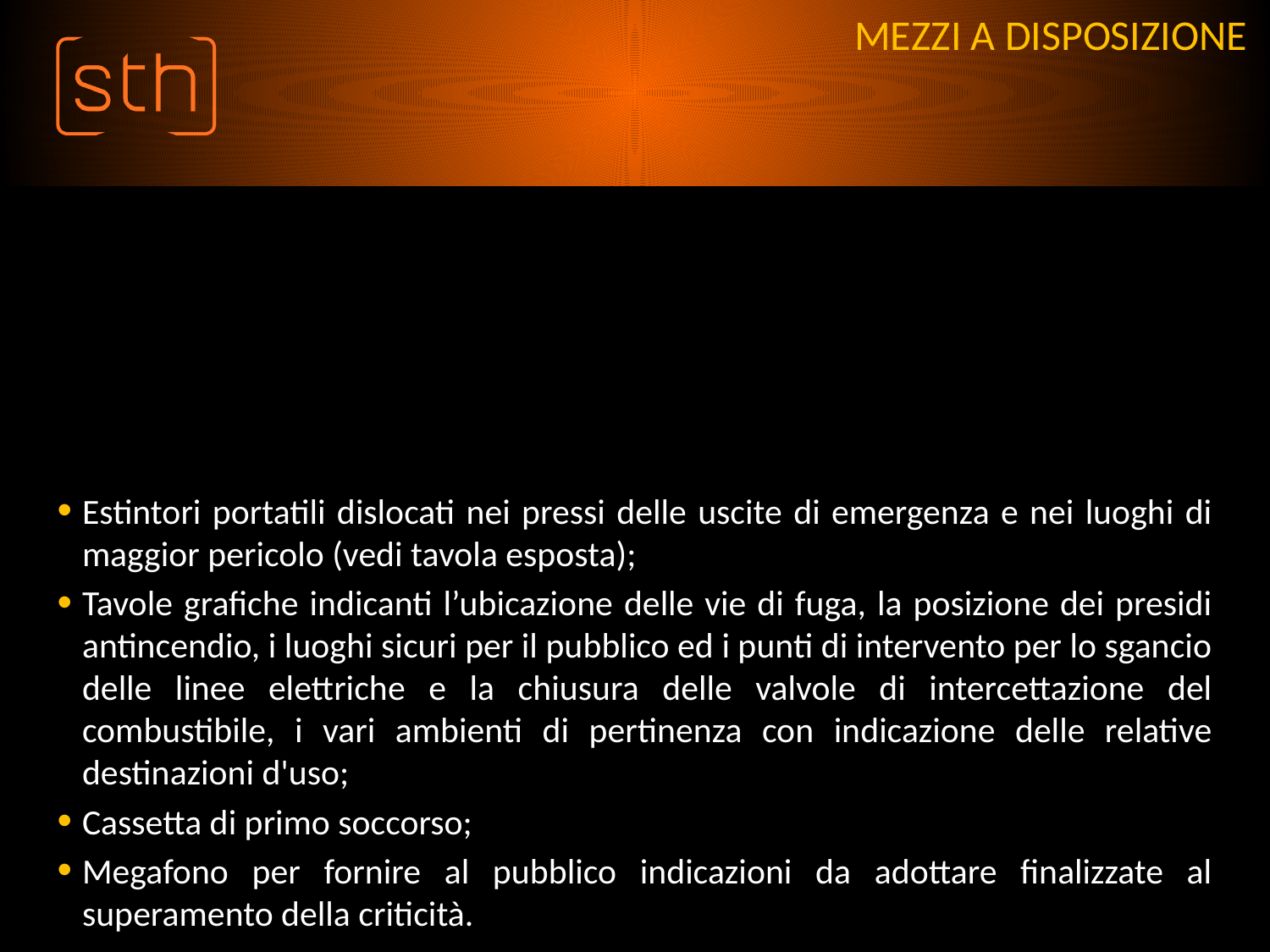

# MEZZI A DISPOSIZIONE

Estintori portatili dislocati nei pressi delle uscite di emergenza e nei luoghi di maggior pericolo (vedi tavola esposta);
Tavole grafiche indicanti l’ubicazione delle vie di fuga, la posizione dei presidi antincendio, i luoghi sicuri per il pubblico ed i punti di intervento per lo sgancio delle linee elettriche e la chiusura delle valvole di intercettazione del combustibile, i vari ambienti di pertinenza con indicazione delle relative destinazioni d'uso;
Cassetta di primo soccorso;
Megafono per fornire al pubblico indicazioni da adottare finalizzate al superamento della criticità.